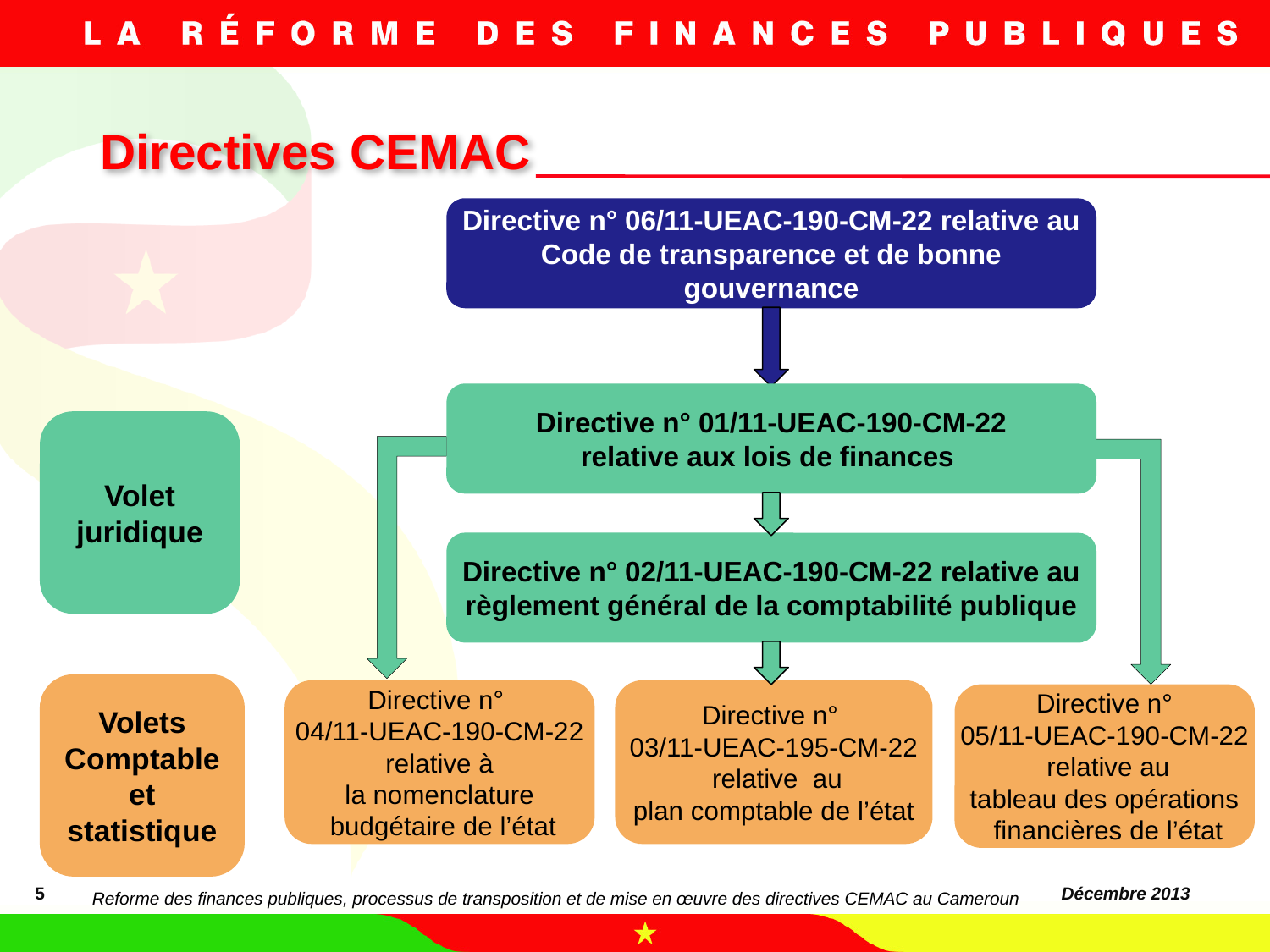

Directives CEMAC
Directive n° 06/11-UEAC-190-CM-22 relative au Code de transparence et de bonne gouvernance

Directive n° 01/11-UEAC-190-CM-22
relative aux lois de finances
Volet juridique

Directive n° 02/11-UEAC-190-CM-22 relative au règlement général de la comptabilité publique

Volets Comptable et statistique
Directive n°
04/11-UEAC-190-CM-22
 relative à
la nomenclature
 budgétaire de l’état
Directive n°
03/11-UEAC-195-CM-22
 relative  au
plan comptable de l’état
Directive n°
05/11-UEAC-190-CM-22
 relative au
tableau des opérations
 financières de l’état
5
Reforme des finances publiques, processus de transposition et de mise en œuvre des directives CEMAC au Cameroun
Décembre 2013